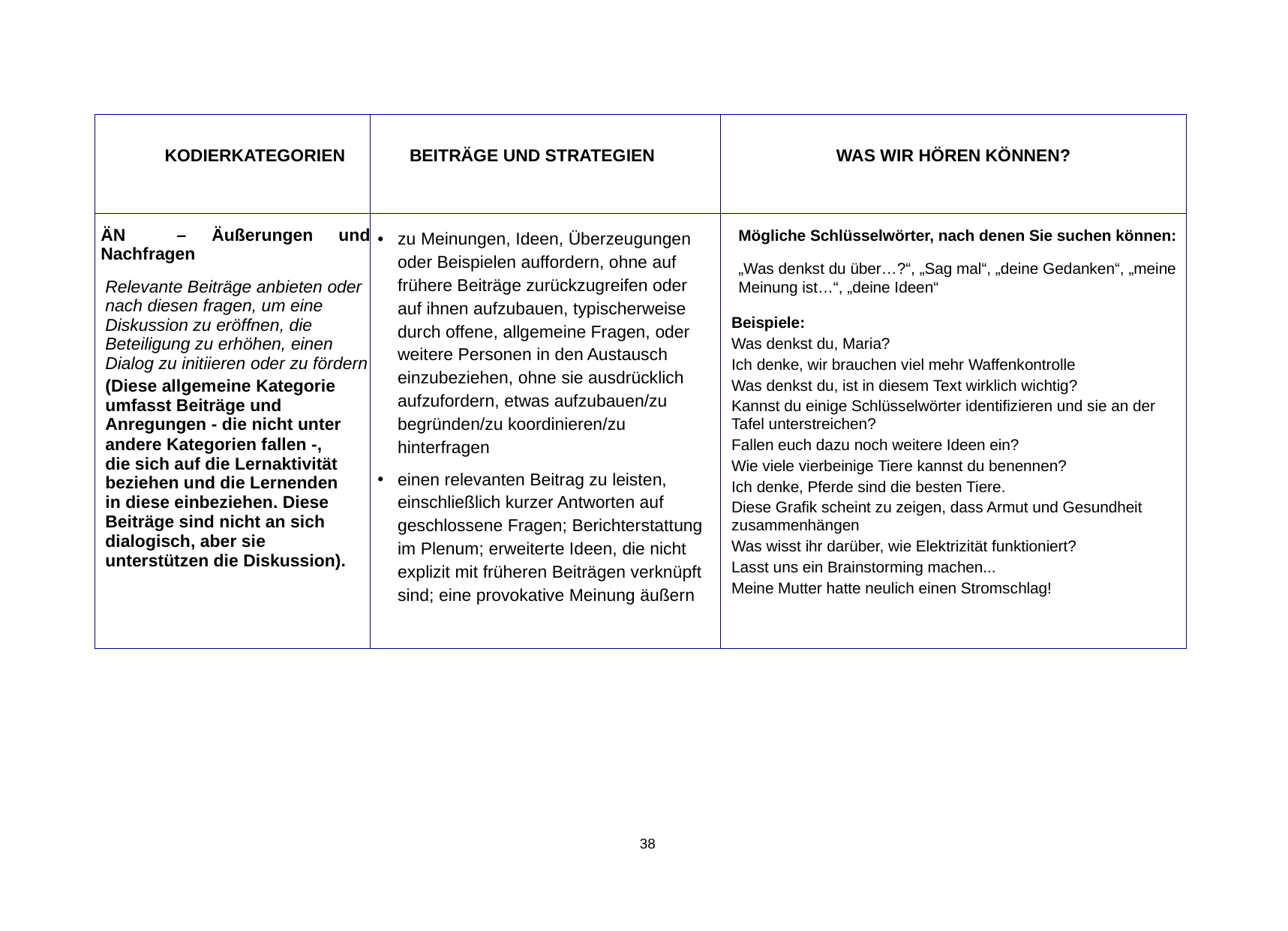

| KODIERKATEGORIEN | BEITRÄGE UND STRATEGIEN | WAS WIR HÖREN KÖNNEN? |
| --- | --- | --- |
| ÄN – Äußerungen und Nachfragen Relevante Beiträge anbieten oder nach diesen fragen, um eine Diskussion zu eröffnen, die Beteiligung zu erhöhen, einen Dialog zu initiieren oder zu fördern (Diese allgemeine Kategorie umfasst Beiträge und Anregungen - die nicht unter andere Kategorien fallen -, die sich auf die Lernaktivität beziehen und die Lernenden in diese einbeziehen. Diese Beiträge sind nicht an sich dialogisch, aber sie unterstützen die Diskussion). | zu Meinungen, Ideen, Überzeugungen oder Beispielen auffordern, ohne auf frühere Beiträge zurückzugreifen oder auf ihnen aufzubauen, typischerweise durch offene, allgemeine Fragen, oder weitere Personen in den Austausch einzubeziehen, ohne sie ausdrücklich aufzufordern, etwas aufzubauen/zu begründen/zu koordinieren/zu hinterfragen einen relevanten Beitrag zu leisten, einschließlich kurzer Antworten auf geschlossene Fragen; Berichterstattung im Plenum; erweiterte Ideen, die nicht explizit mit früheren Beiträgen verknüpft sind; eine provokative Meinung äußern | Mögliche Schlüsselwörter, nach denen Sie suchen können: „Was denkst du über…?“, „Sag mal“, „deine Gedanken“, „meine Meinung ist…“, „deine Ideen“ Beispiele: Was denkst du, Maria? Ich denke, wir brauchen viel mehr Waffenkontrolle Was denkst du, ist in diesem Text wirklich wichtig? Kannst du einige Schlüsselwörter identifizieren und sie an der Tafel unterstreichen? Fallen euch dazu noch weitere Ideen ein? Wie viele vierbeinige Tiere kannst du benennen? Ich denke, Pferde sind die besten Tiere. Diese Grafik scheint zu zeigen, dass Armut und Gesundheit zusammenhängen Was wisst ihr darüber, wie Elektrizität funktioniert? Lasst uns ein Brainstorming machen... Meine Mutter hatte neulich einen Stromschlag! |
38